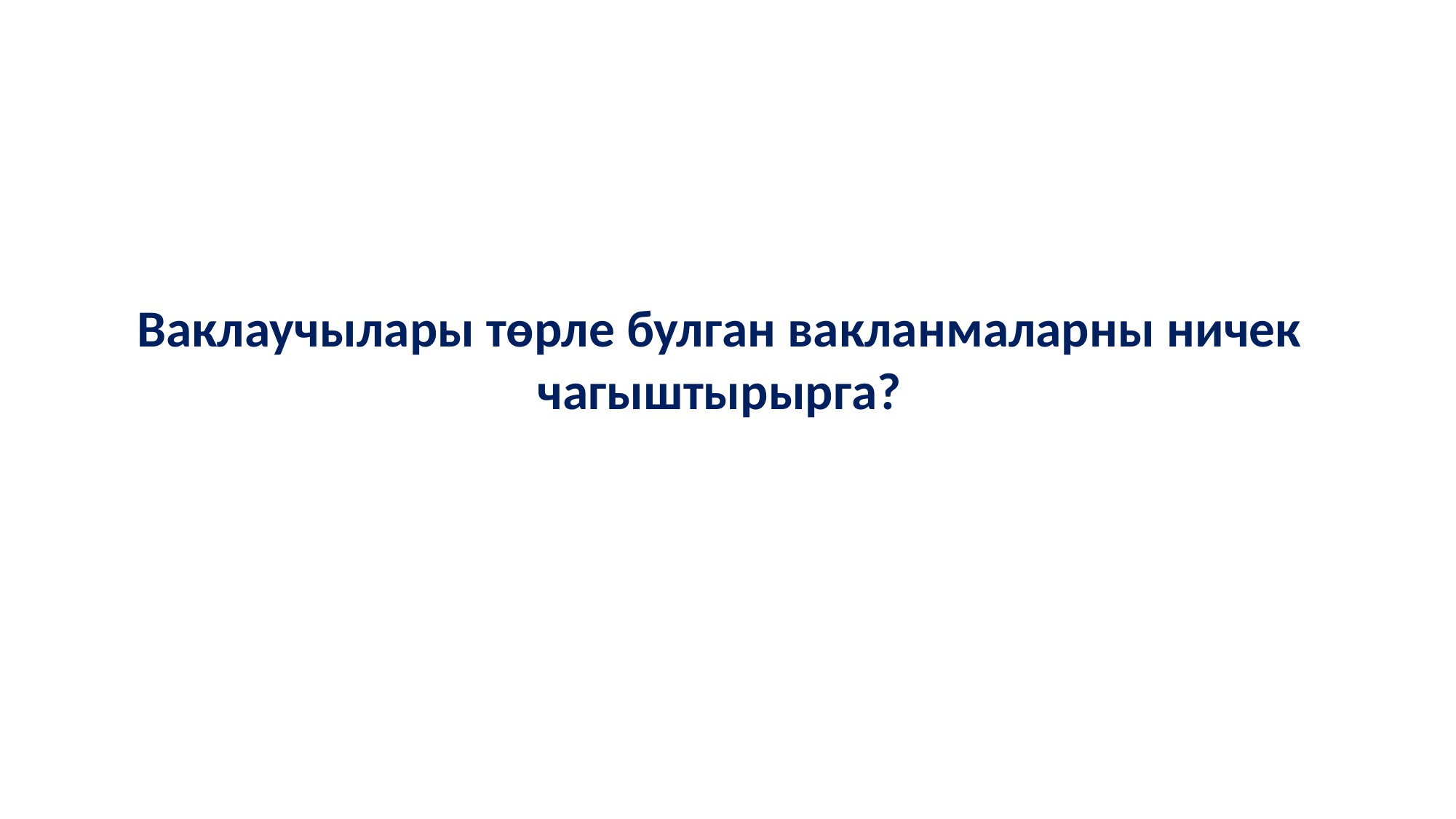

# Ваклаучылары төрле булган вакланмаларны ничек чагыштырырга?